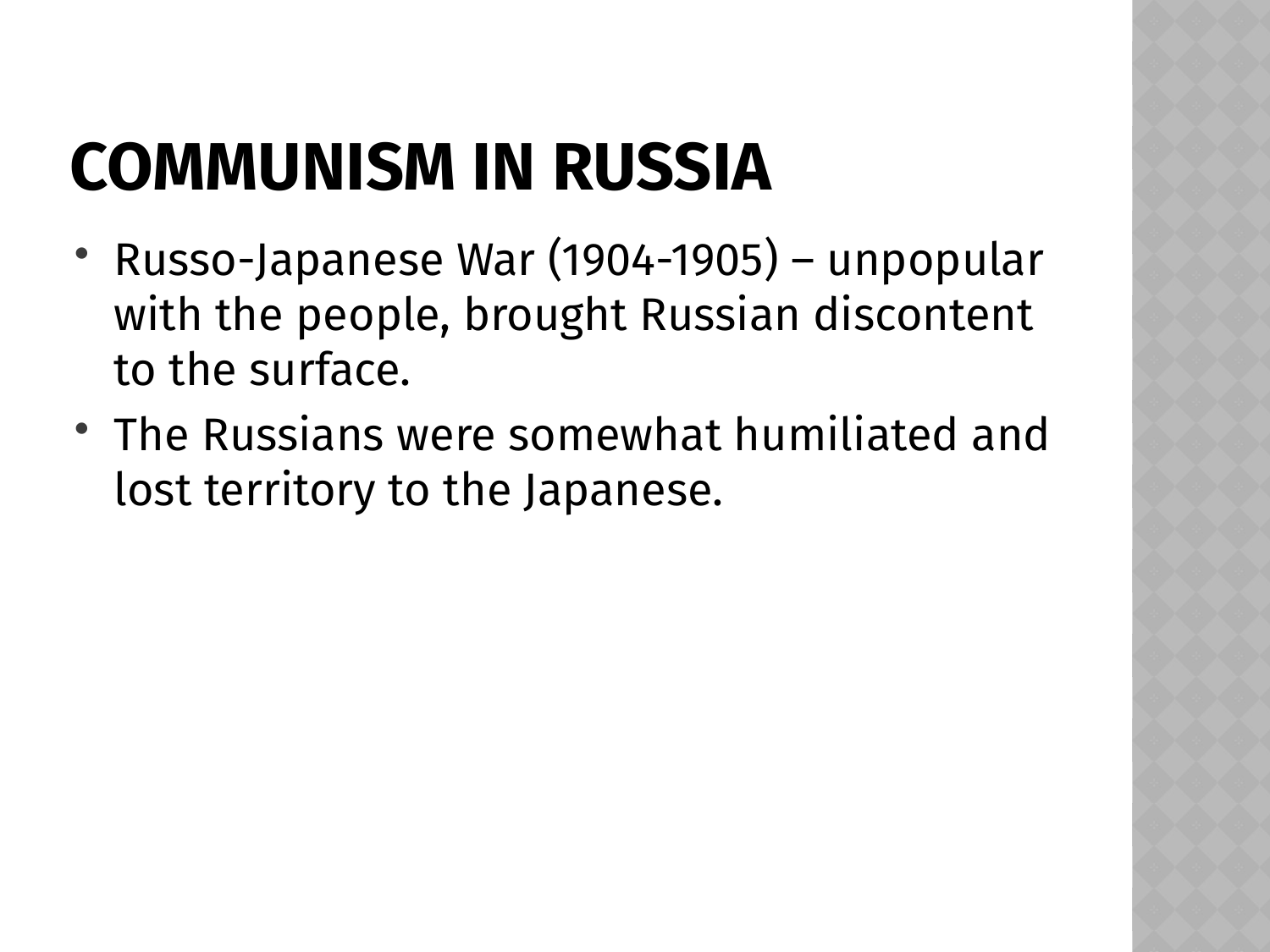

# Communism in russia
Russo-Japanese War (1904-1905) – unpopular with the people, brought Russian discontent to the surface.
The Russians were somewhat humiliated and lost territory to the Japanese.